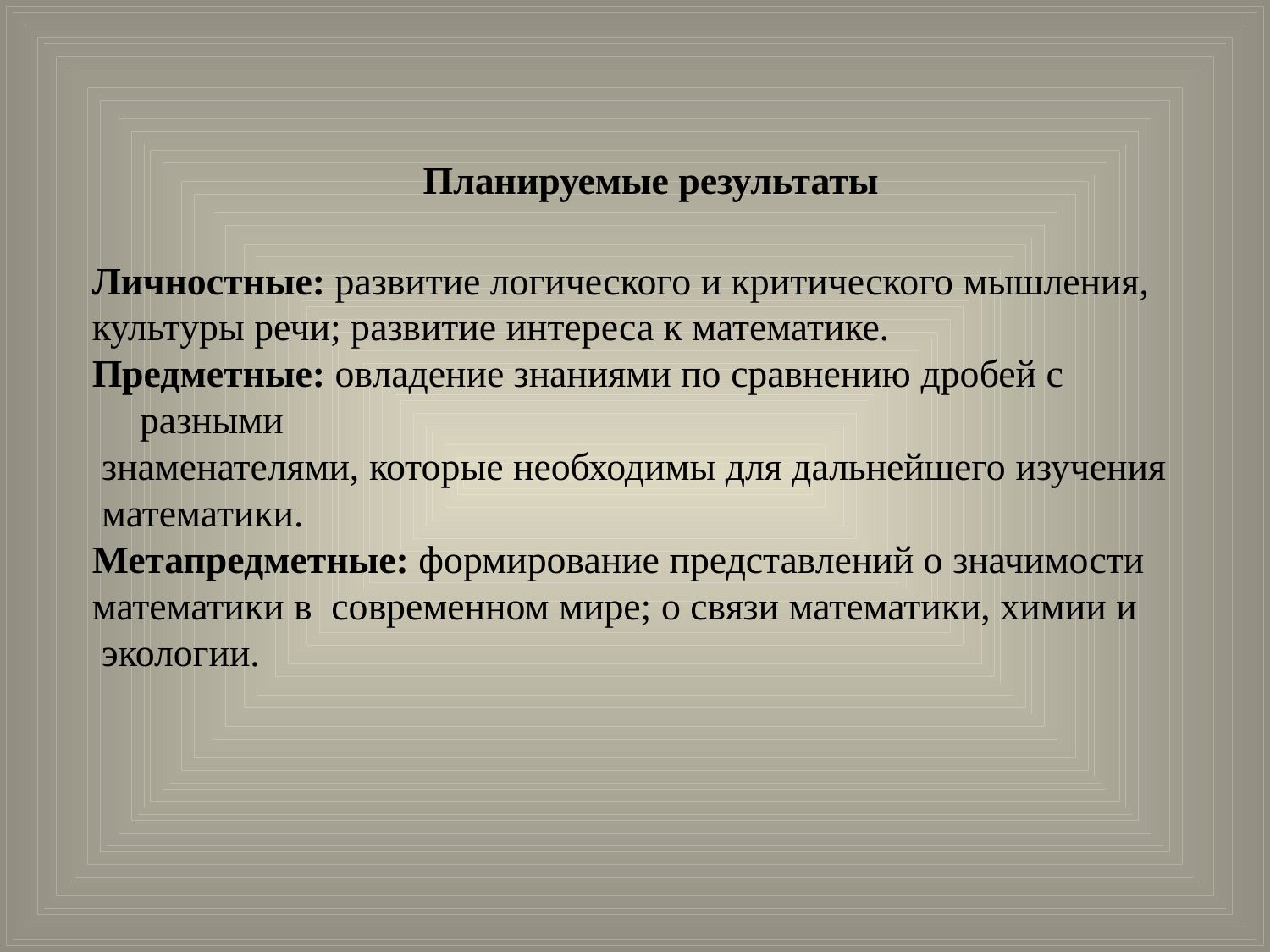

Планируемые результаты

Личностные: развитие логического и критического мышления,
культуры речи; развитие интереса к математике.
Предметные: овладение знаниями по сравнению дробей с разными
 знаменателями, которые необходимы для дальнейшего изучения
 математики.
Метапредметные: формирование представлений о значимости
математики в  современном мире; о связи математики, химии и
 экологии.